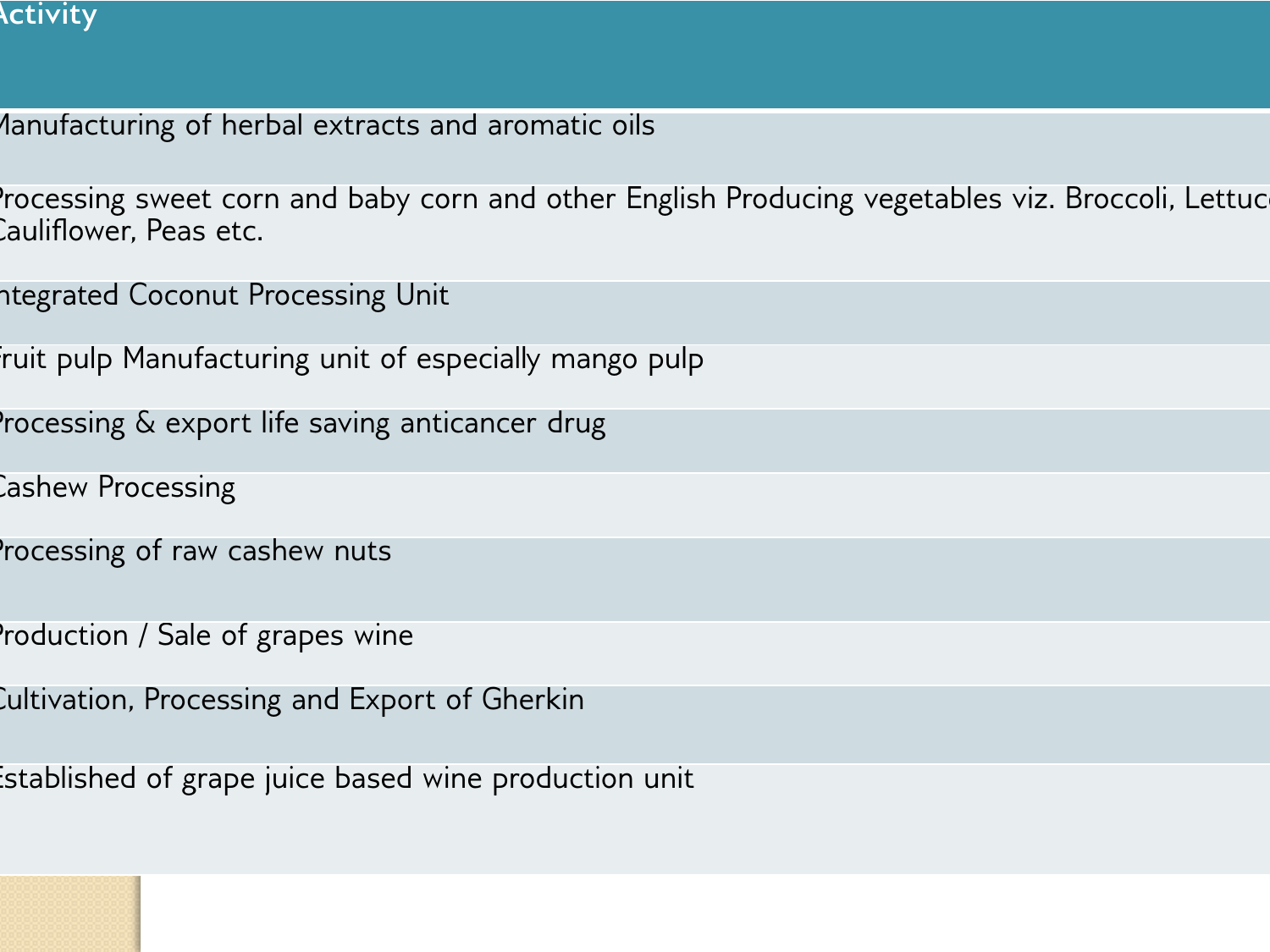

| Sr. No. | Activity |
| --- | --- |
| 1 | Manufacturing of herbal extracts and aromatic oils |
| 2 | Processing sweet corn and baby corn and other English Producing vegetables viz. Broccoli, Lettuce, Cauliflower, Peas etc. |
| 3 | Integrated Coconut Processing Unit |
| 4 | Fruit pulp Manufacturing unit of especially mango pulp |
| 5 | Processing & export life saving anticancer drug |
| 6 | Cashew Processing |
| 7 | Processing of raw cashew nuts |
| 8 | Production / Sale of grapes wine |
| 9 | Cultivation, Processing and Export of Gherkin |
| 10 | Established of grape juice based wine production unit |